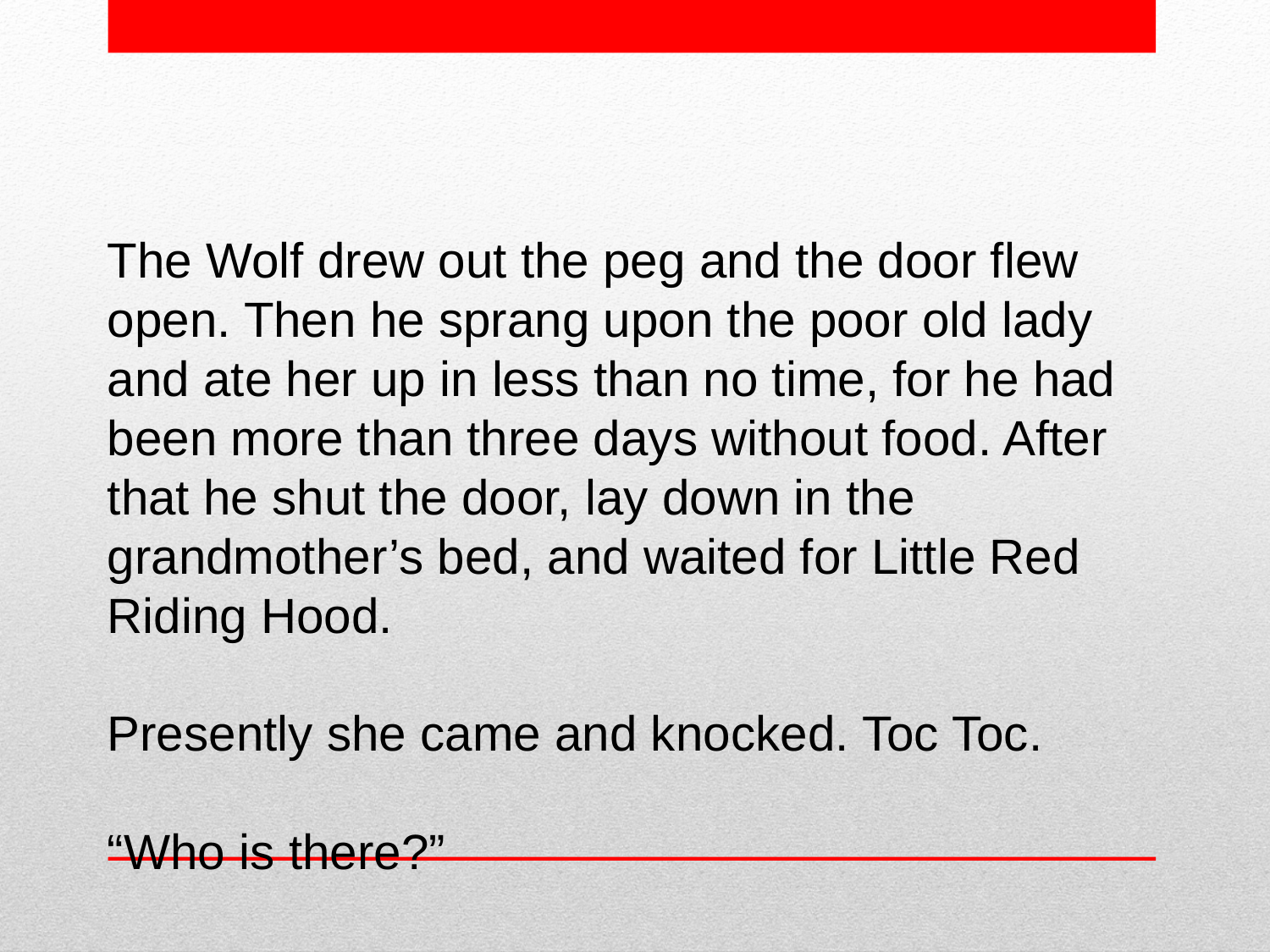

The Wolf drew out the peg and the door flew open. Then he sprang upon the poor old lady and ate her up in less than no time, for he had been more than three days without food. After that he shut the door, lay down in the grandmother’s bed, and waited for Little Red Riding Hood.
Presently she came and knocked. Toc Toc.
“Who is there?”